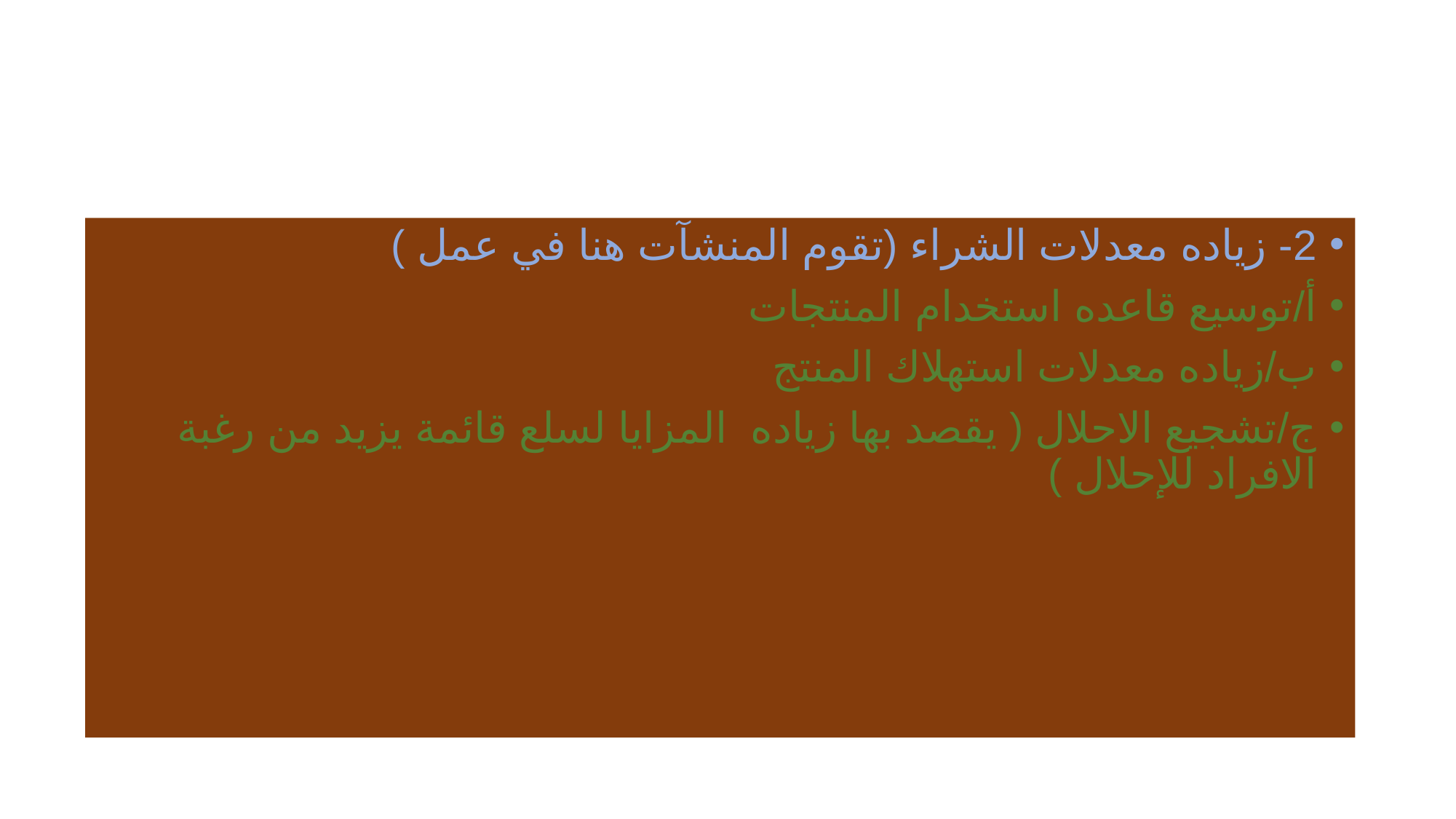

2- زياده معدلات الشراء (تقوم المنشآت هنا في عمل )
أ/توسيع قاعده استخدام المنتجات
ب/زياده معدلات استهلاك المنتج
ج/تشجيع الاحلال ( يقصد بها زياده  المزايا لسلع قائمة يزيد من رغبة الافراد للإحلال )